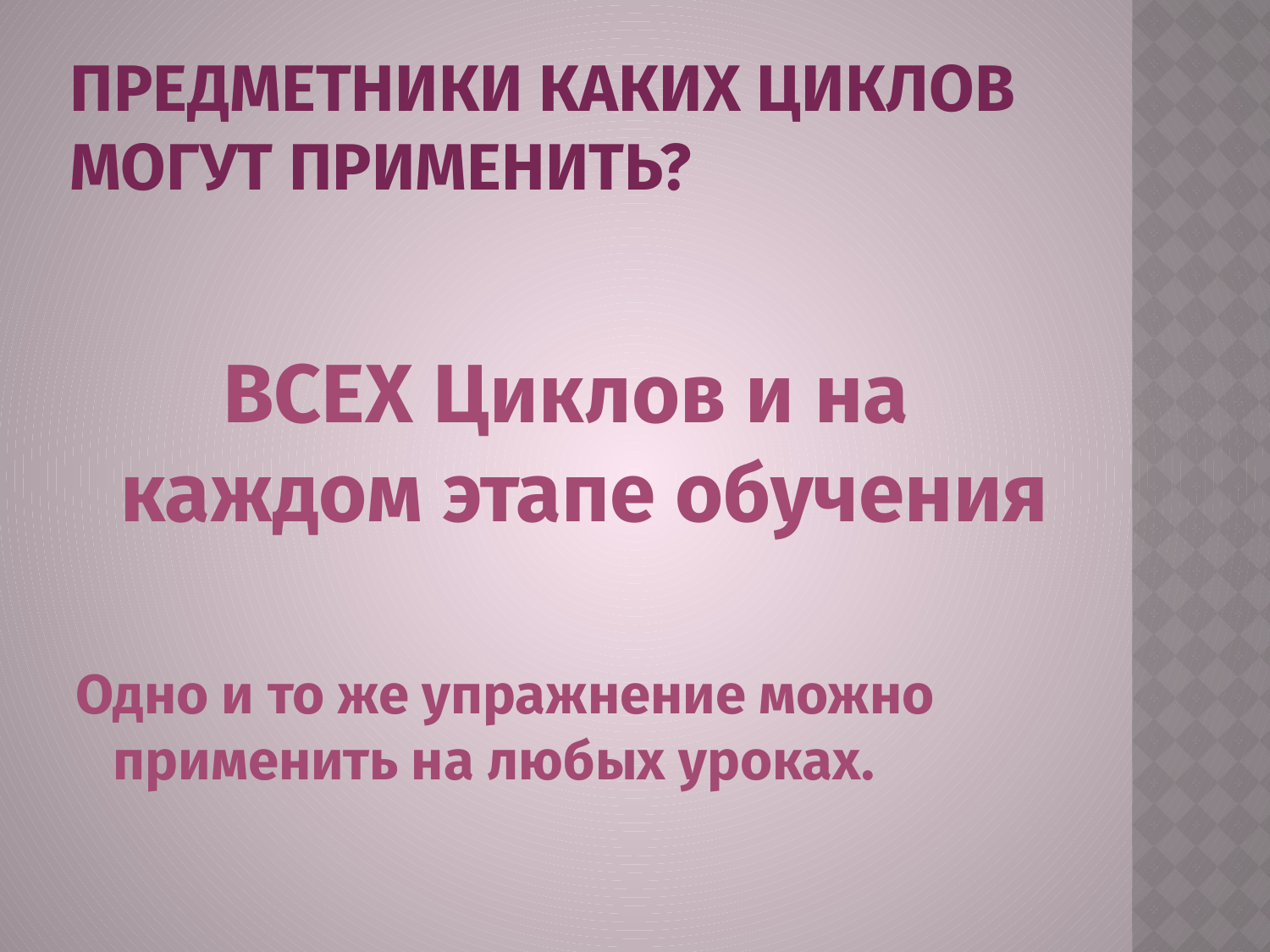

# Предметники каких циклов могут применить?

ВСЕХ Циклов и на каждом этапе обучения

Одно и то же упражнение можно применить на любых уроках.